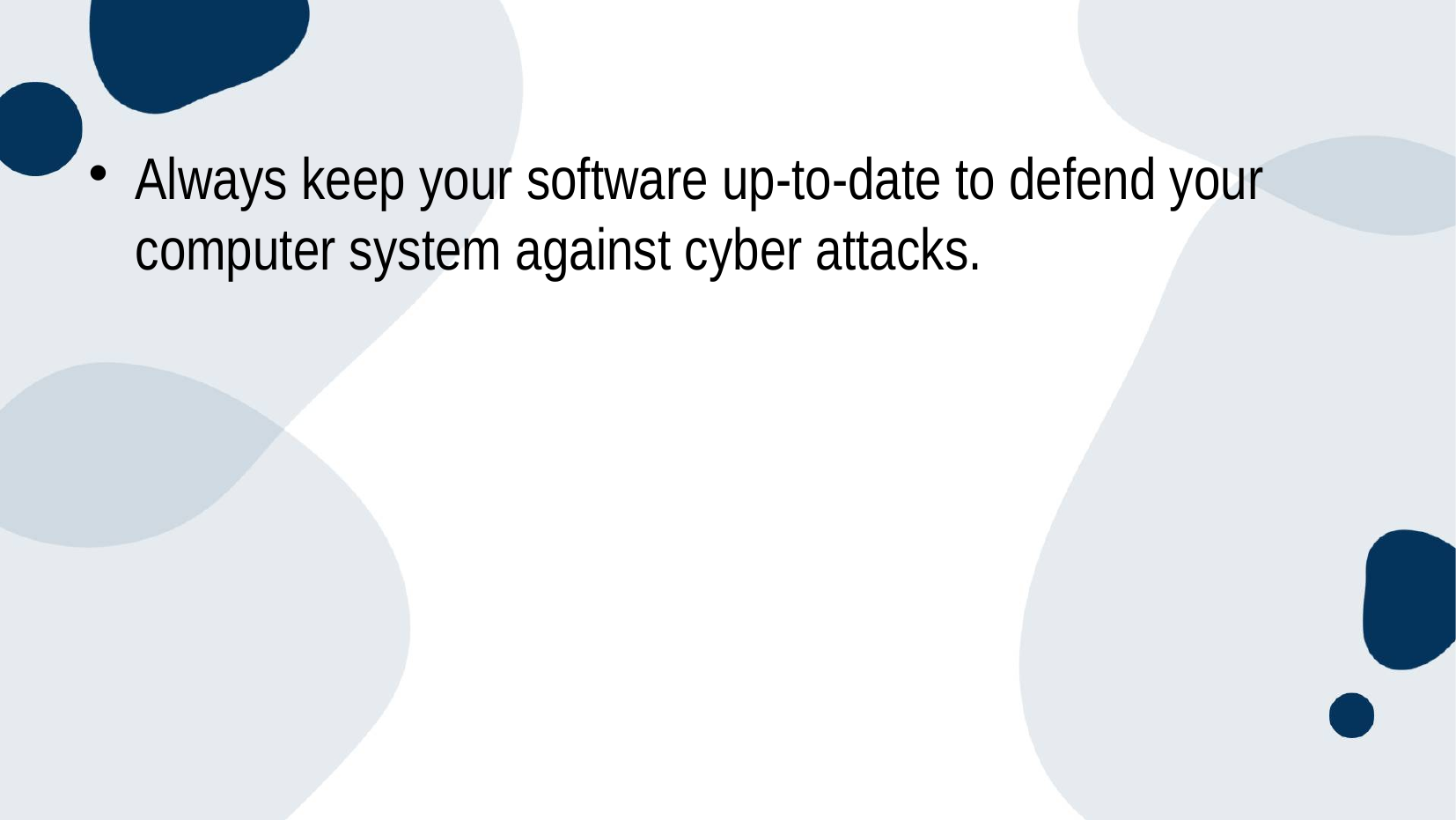

#
Always keep your software up-to-date to defend your computer system against cyber attacks.